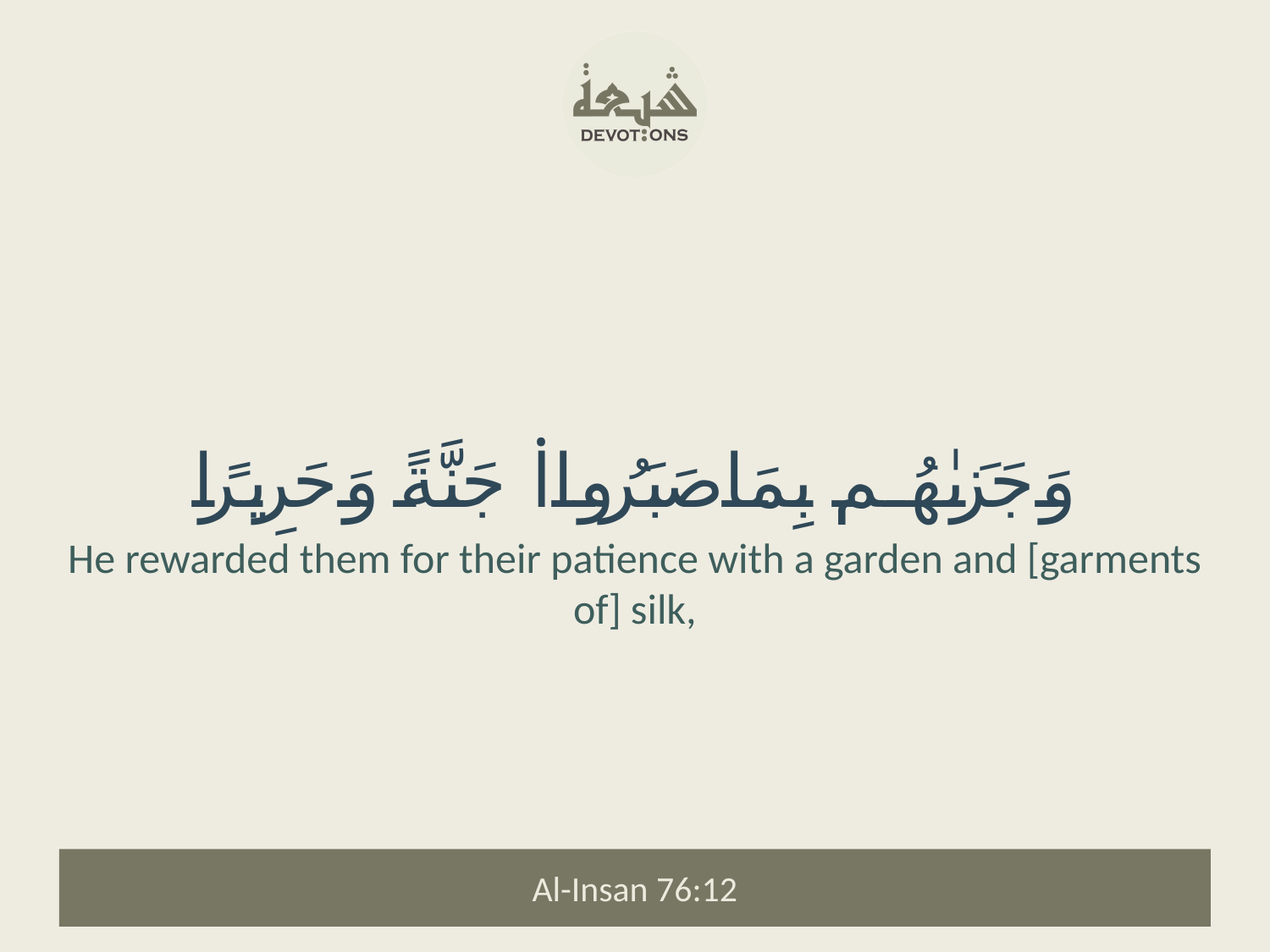

وَجَزَىٰهُم بِمَا صَبَرُوا۟ جَنَّةً وَحَرِيرًا
He rewarded them for their patience with a garden and [garments of] silk,
Al-Insan 76:12